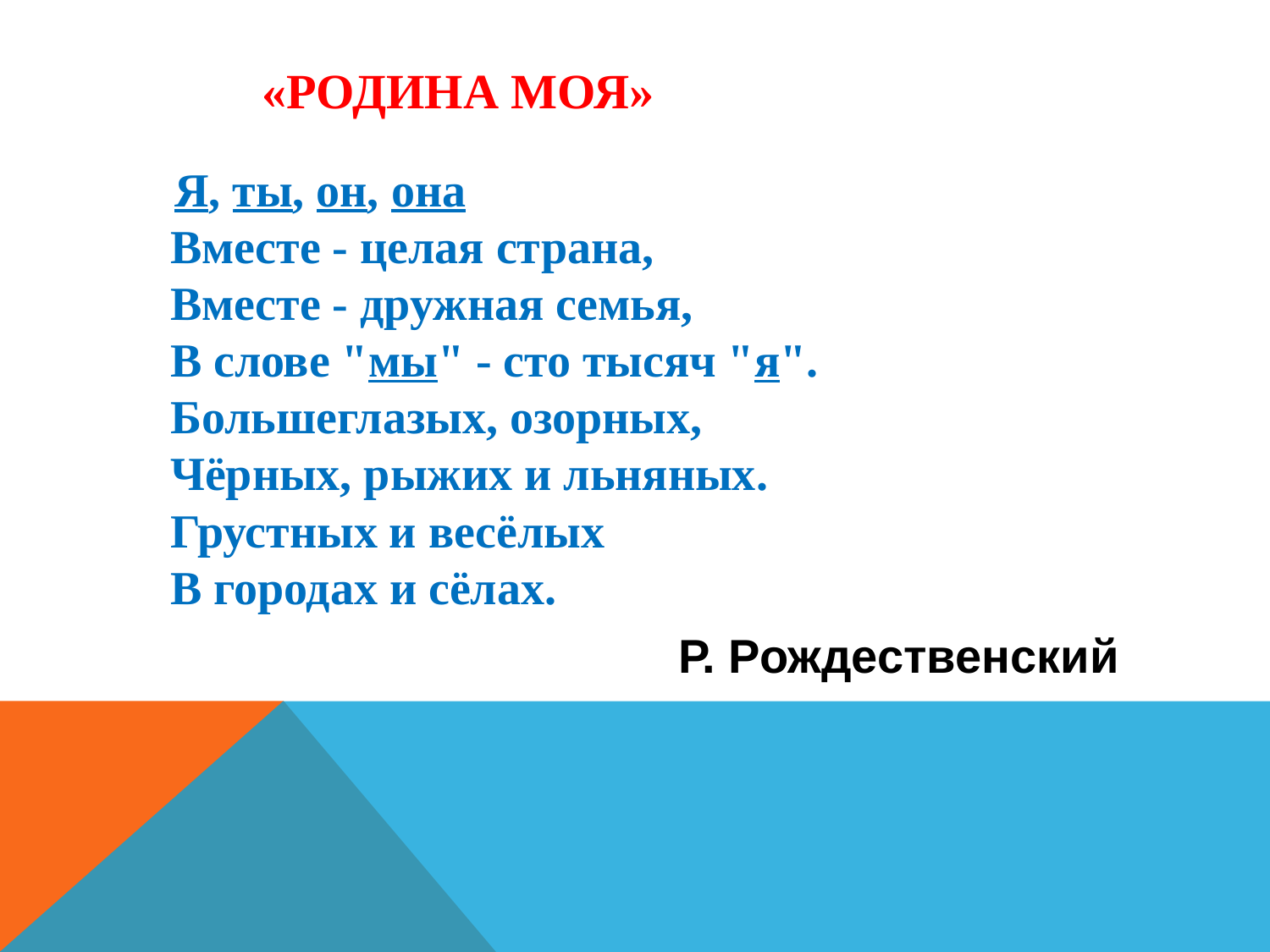

# «Родина моя»
    Я, ты, он, она
Вместе - целая страна,
Вместе - дружная семья,
В слове "мы" - сто тысяч "я".
Большеглазых, озорных,
Чёрных, рыжих и льняных.
Грустных и весёлых
В городах и сёлах.
                                          Р. Рождественский